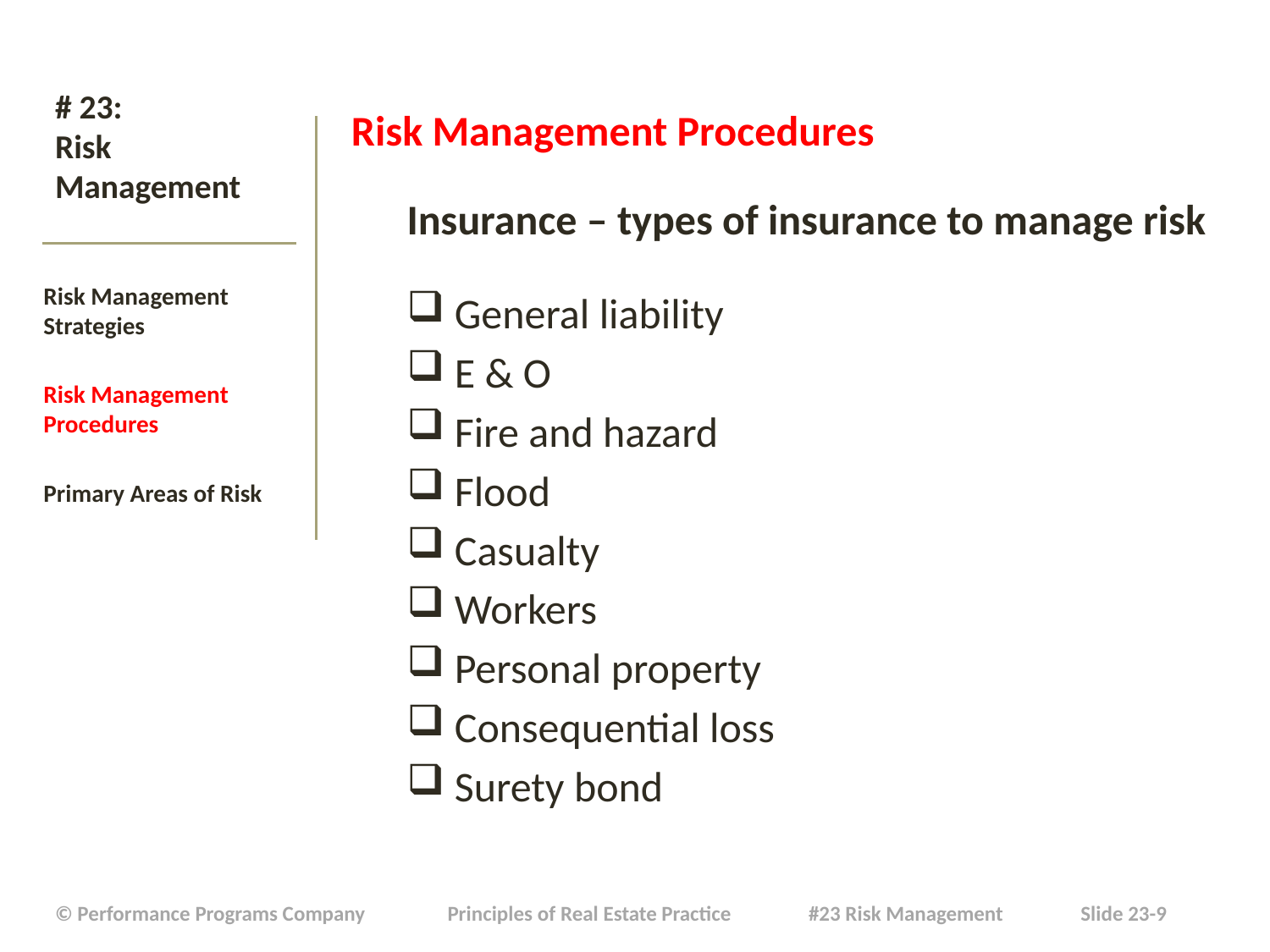

Risk Management Procedures

Insurance – types of insurance to manage risk

General liability
E & O
Fire and hazard
Flood
Casualty
Workers
Personal property
Consequential loss
Surety bond

# # 23: Risk Management

Risk Management Strategies

Risk Management Procedures

Primary Areas of Risk

| © Performance Programs Company Principles of Real Estate Practice #23 Risk Management Slide 23-9 |
| --- |